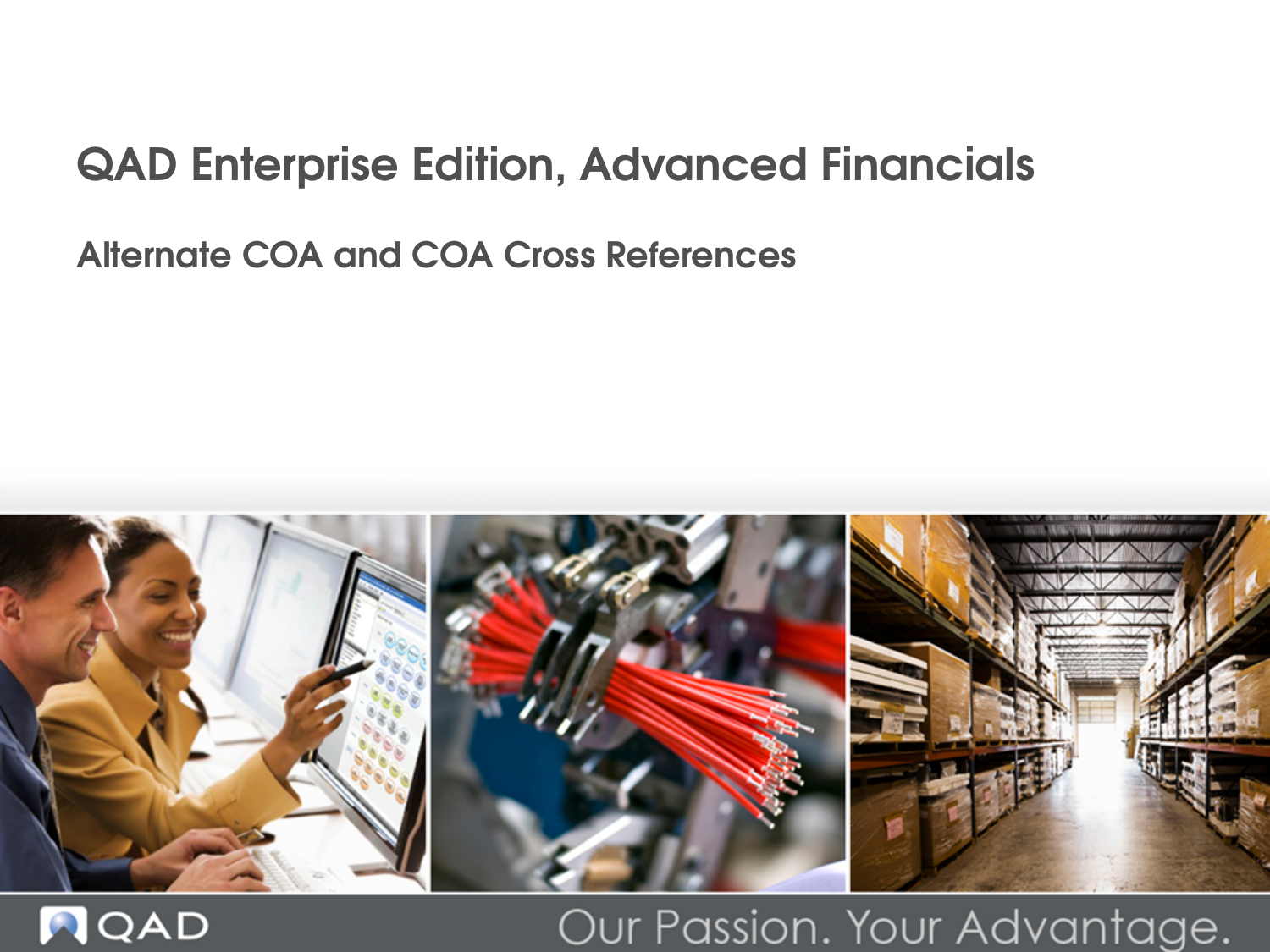

# QAD Enterprise Edition, Advanced Financials
Alternate COA and COA Cross References